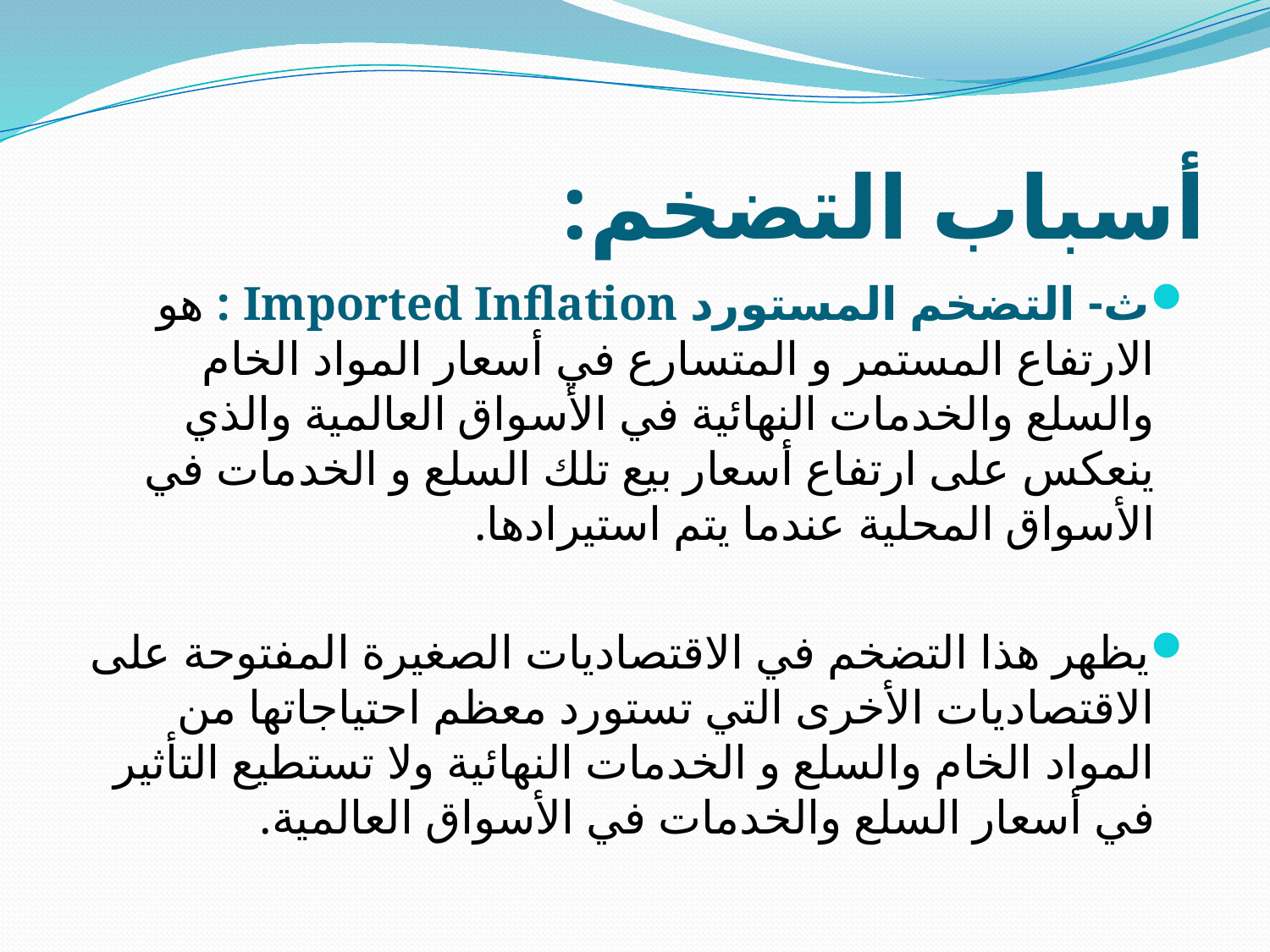

# أسباب التضخم:
ث- التضخم المستورد Imported Inflation : هو الارتفاع المستمر و المتسارع في أسعار المواد الخام والسلع والخدمات النهائية في الأسواق العالمية والذي ينعكس على ارتفاع أسعار بيع تلك السلع و الخدمات في الأسواق المحلية عندما يتم استيرادها.

يظهر هذا التضخم في الاقتصاديات الصغيرة المفتوحة على الاقتصاديات الأخرى التي تستورد معظم احتياجاتها من المواد الخام والسلع و الخدمات النهائية ولا تستطيع التأثير في أسعار السلع والخدمات في الأسواق العالمية.